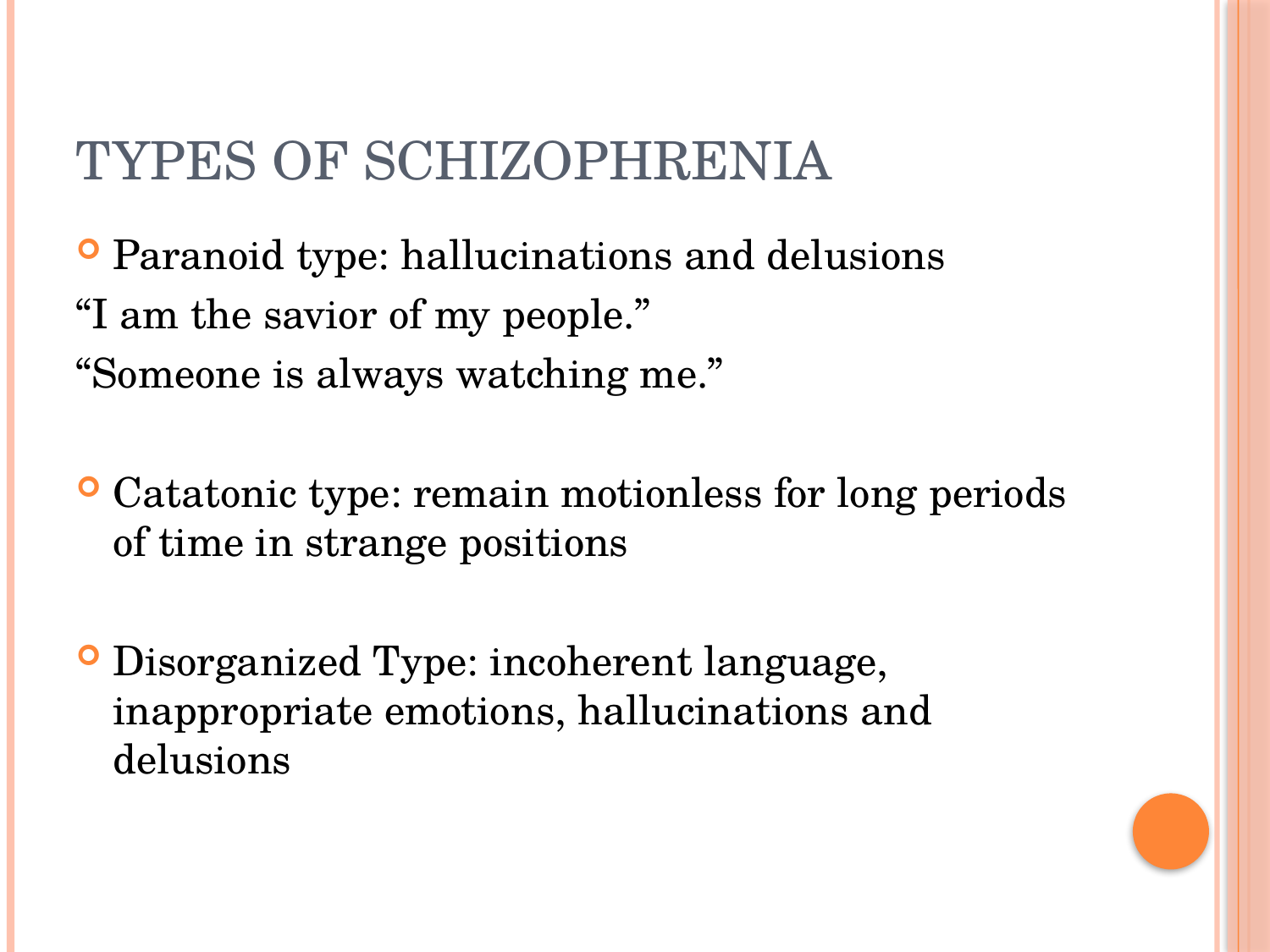

# TYPES OF SCHIZOPHRENIA
Paranoid type: hallucinations and delusions
“I am the savior of my people.”
“Someone is always watching me.”

Catatonic type: remain motionless for long periods of time in strange positions

Disorganized Type: incoherent language, inappropriate emotions, hallucinations and delusions